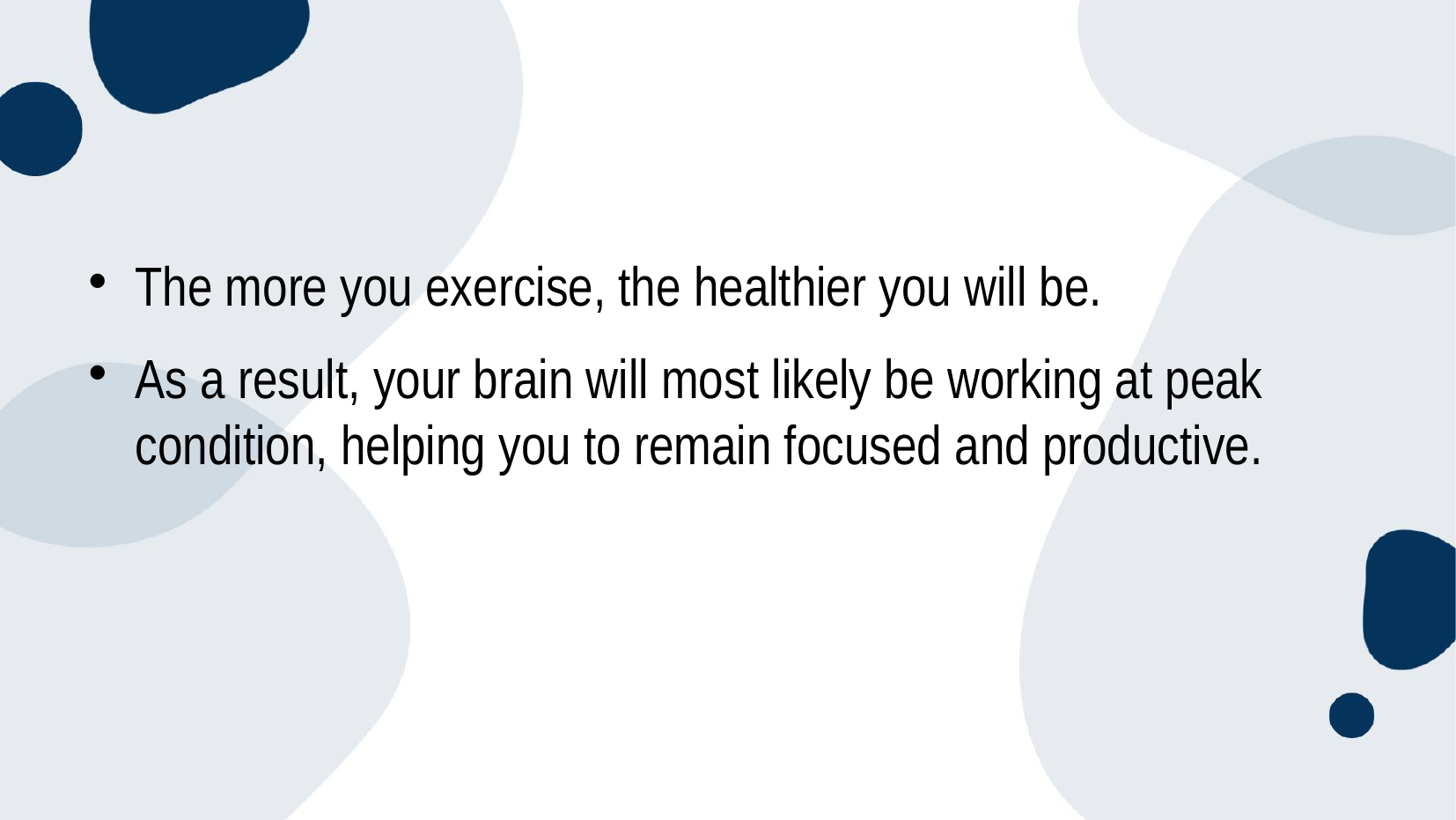

The more you exercise, the healthier you will be.
As a result, your brain will most likely be working at peak condition, helping you to remain focused and productive.